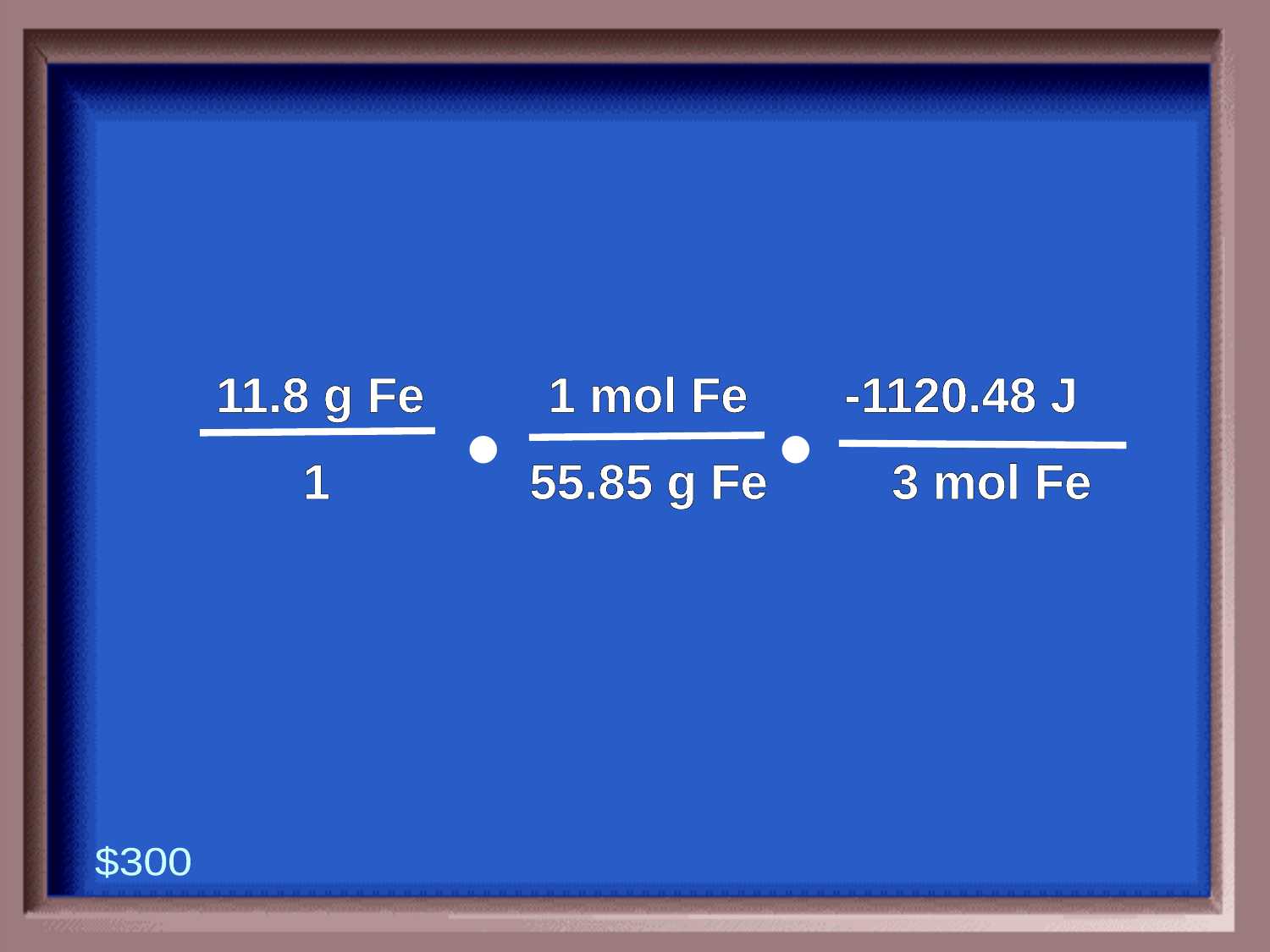

11.8 g Fe         1 mol Fe       -1120.48 J
	    1		  55.85 g Fe         3 mol Fe
•
•
$300